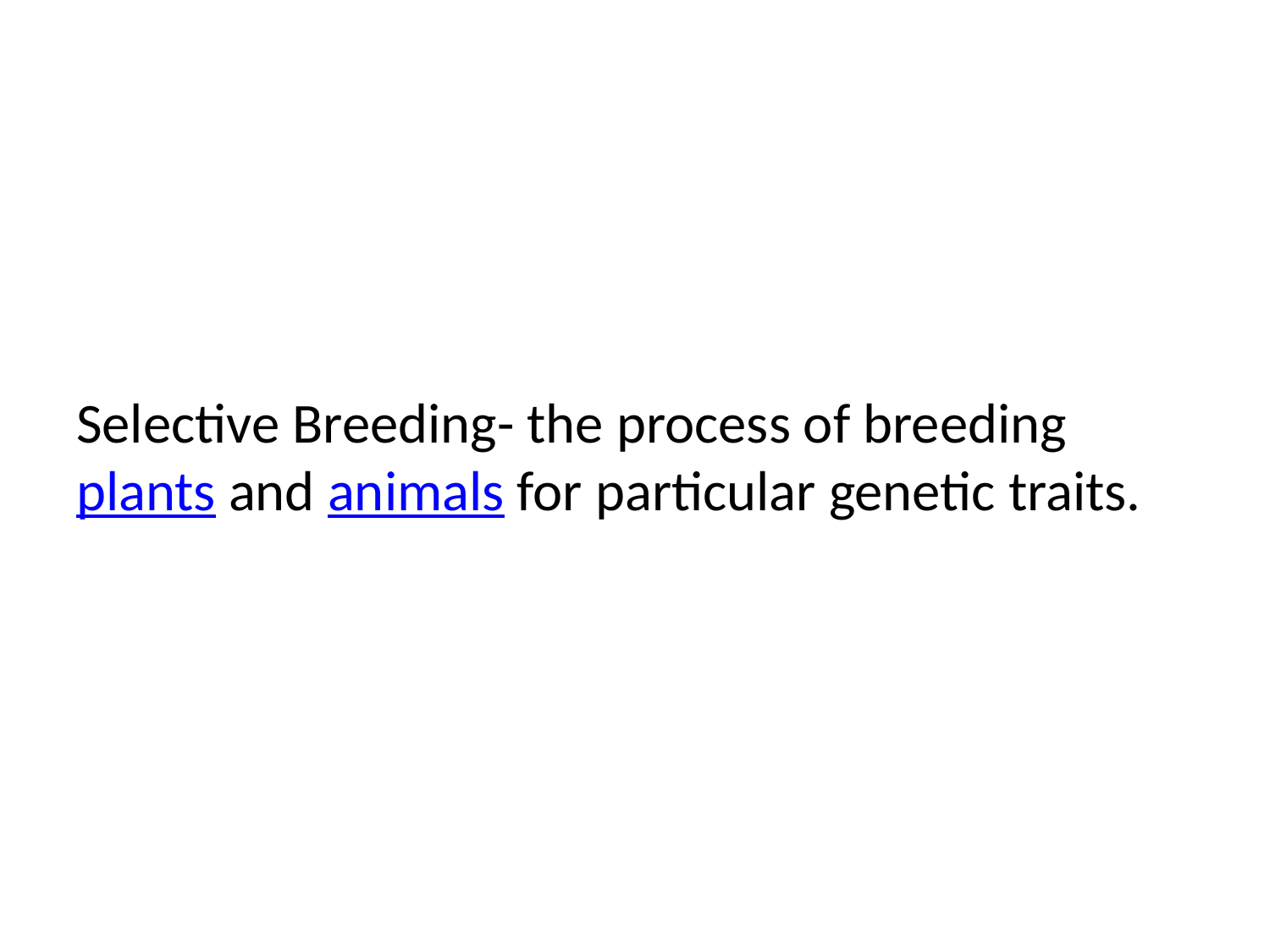

#

Selective Breeding- the process of breeding plants and animals for particular genetic traits.